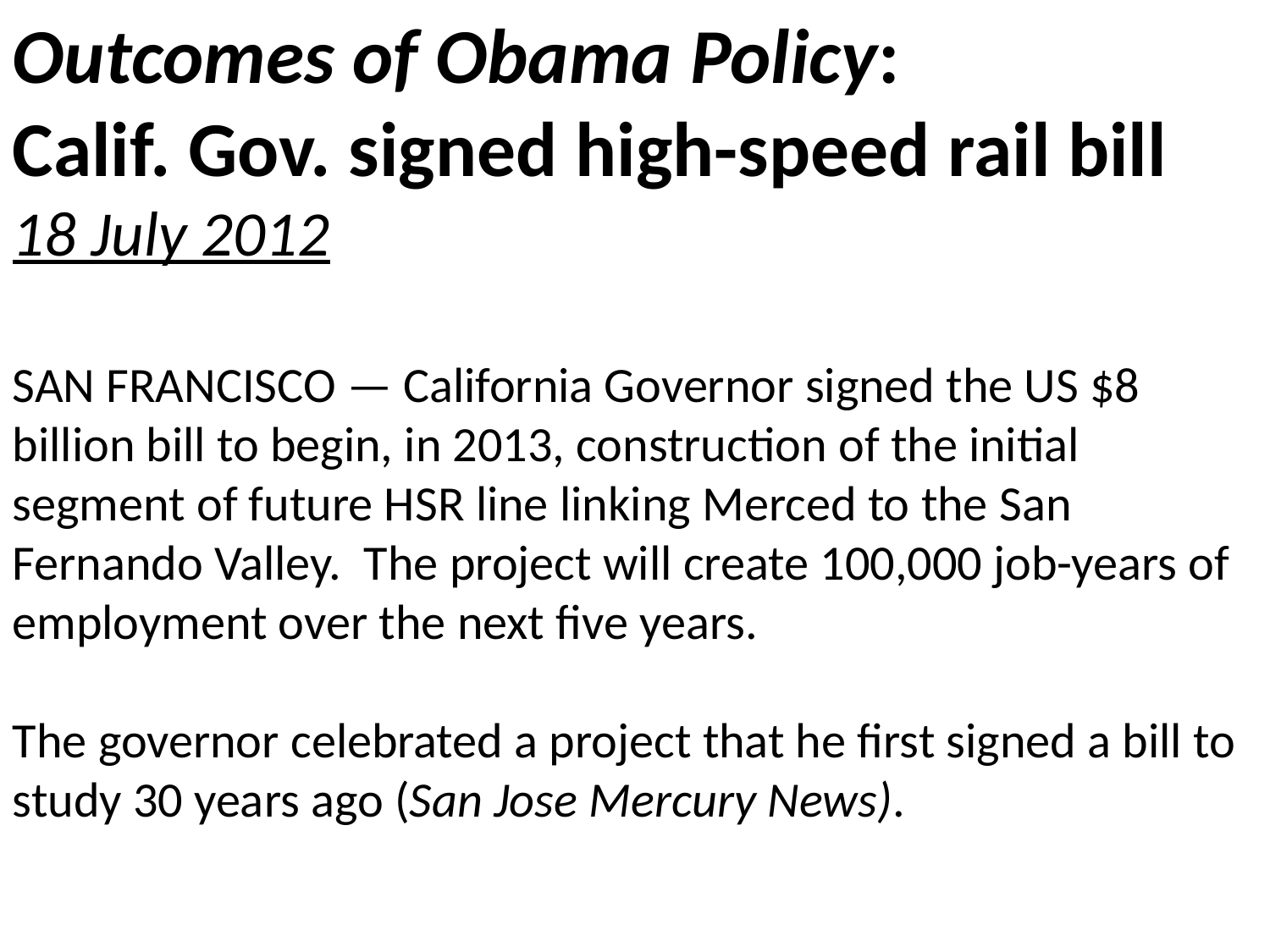

Outcomes of Obama Policy:
Calif. Gov. signed high-speed rail bill
18 July 2012

SAN FRANCISCO — California Governor signed the US $8 billion bill to begin, in 2013, construction of the initial segment of future HSR line linking Merced to the San Fernando Valley.  The project will create 100,000 job-years of employment over the next five years.

The governor celebrated a project that he first signed a bill to study 30 years ago (San Jose Mercury News).